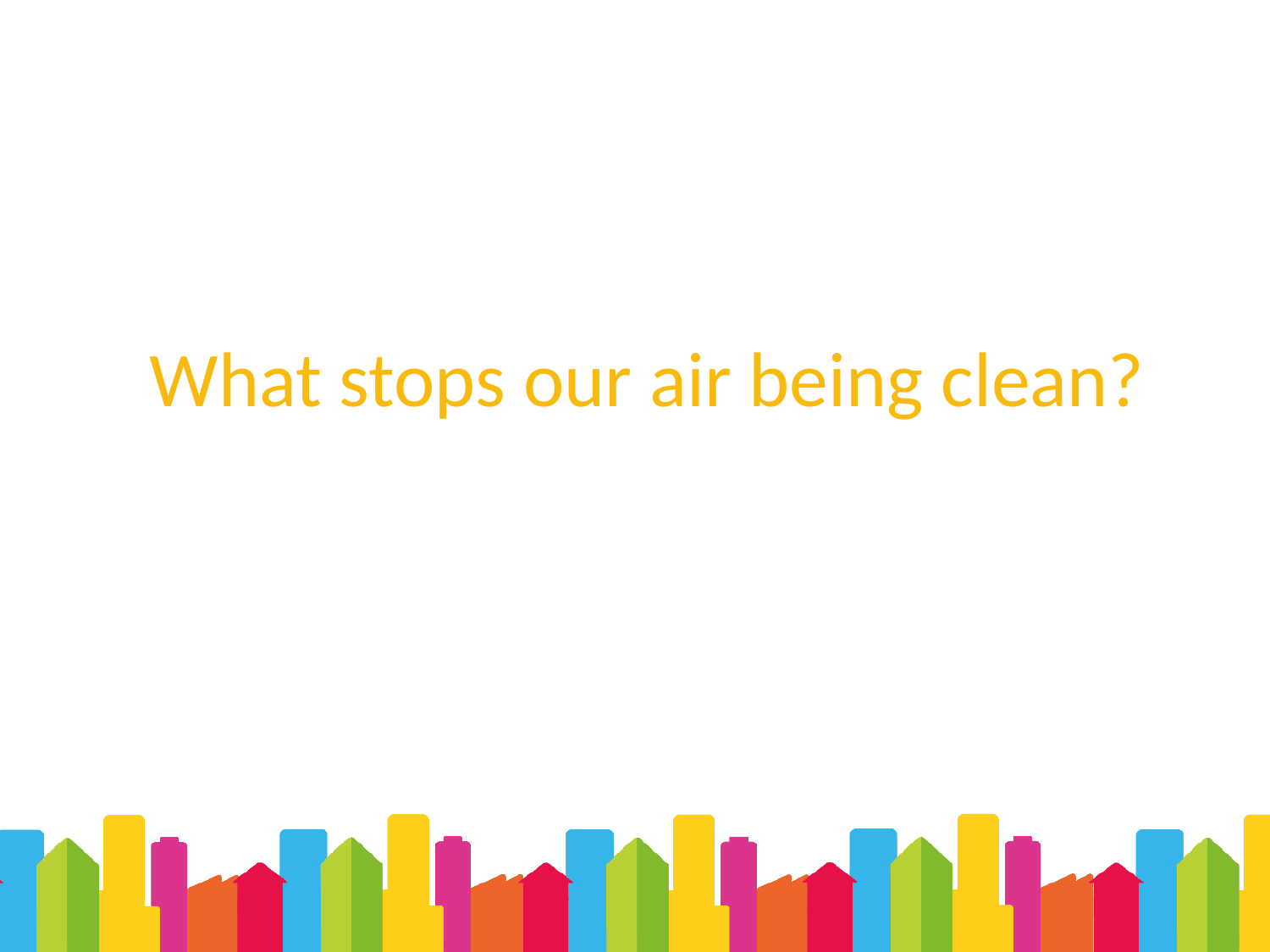

# What stops our air being clean?